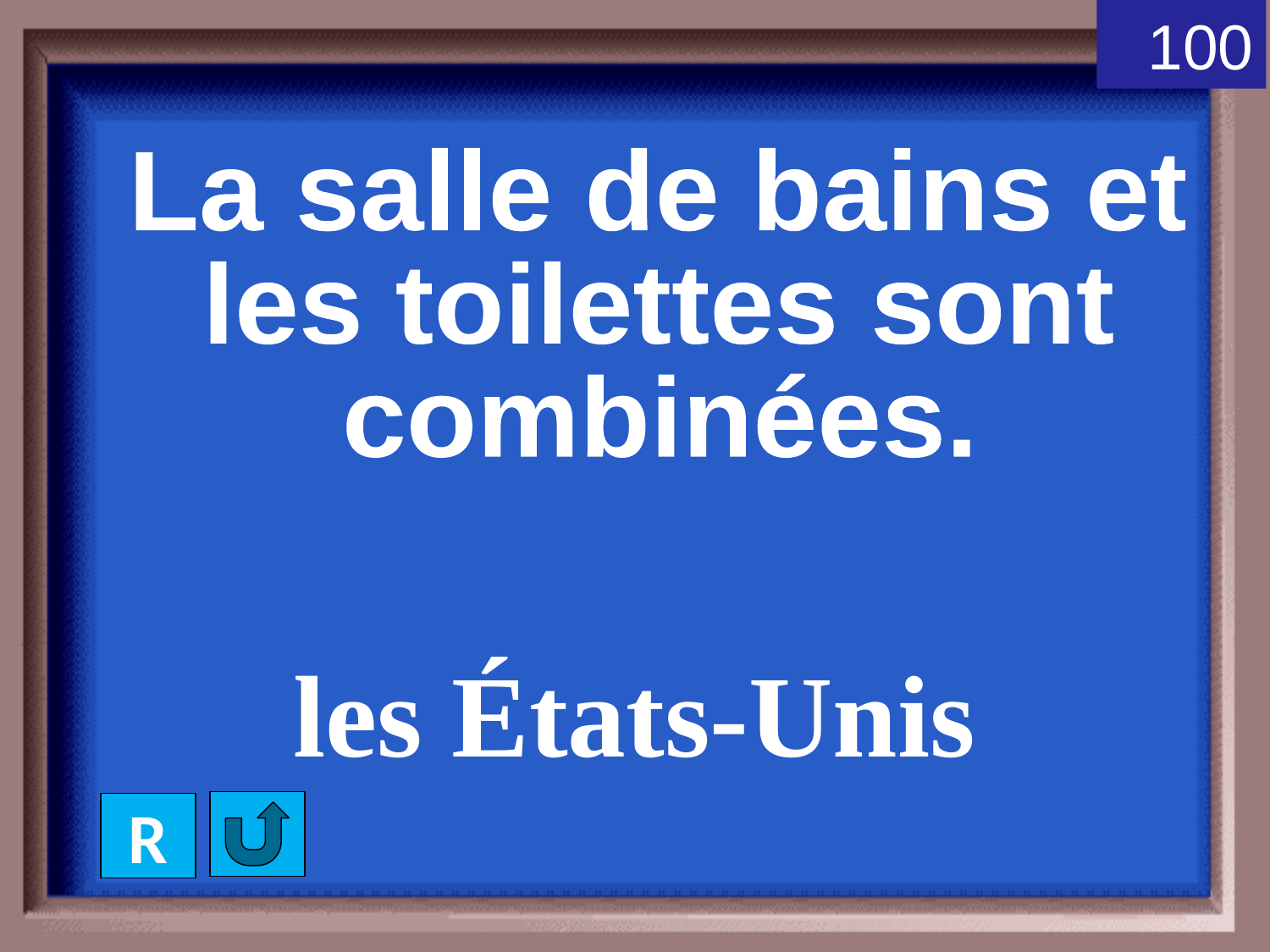

100
La salle de bains et
les toilettes sont
combinées.

les États-Unis

R